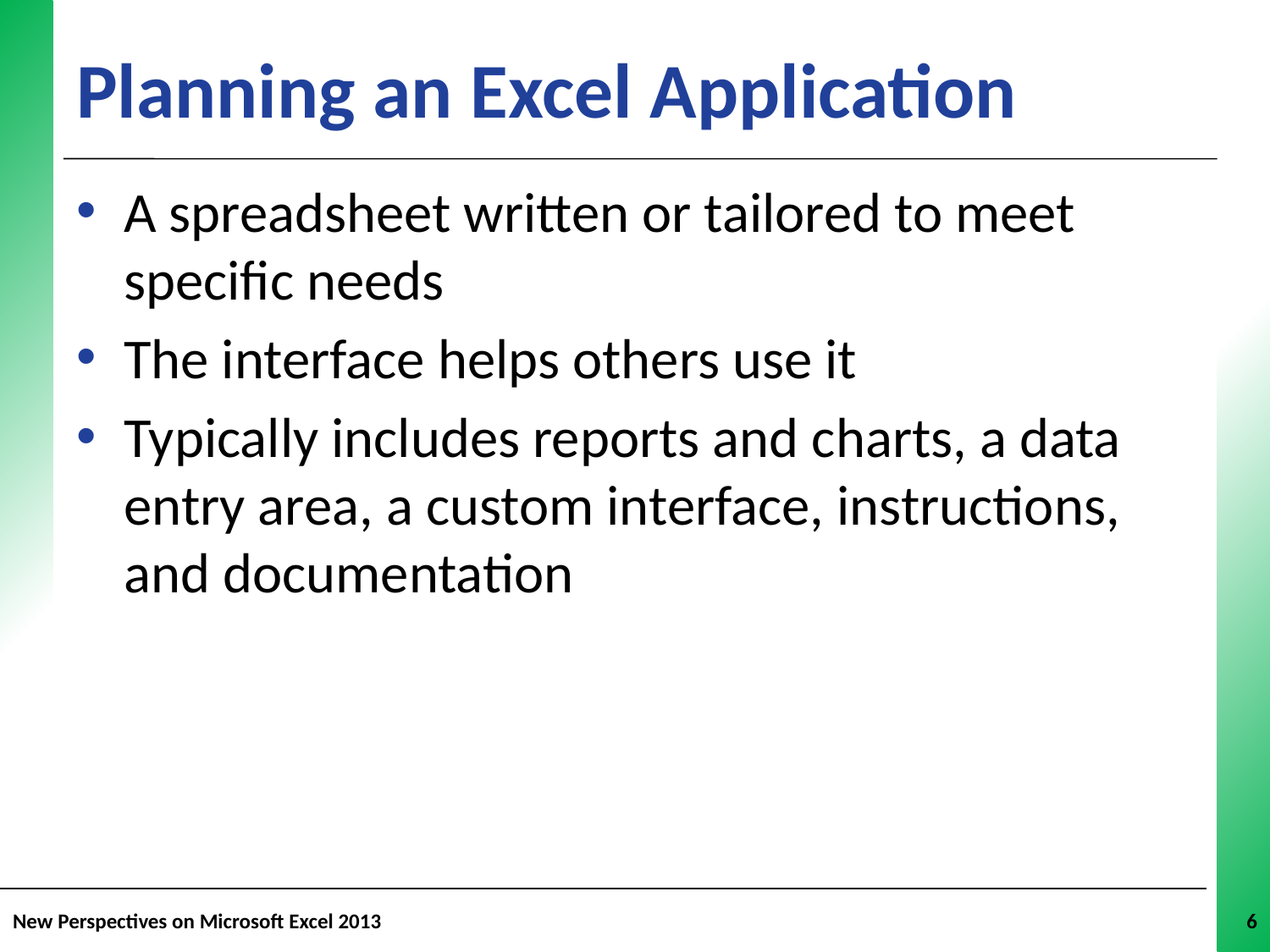

Planning an Excel Application
A spreadsheet written or tailored to meet specific needs
The interface helps others use it
Typically includes reports and charts, a data entry area, a custom interface, instructions, and documentation
New Perspectives on Microsoft Excel 2013
6